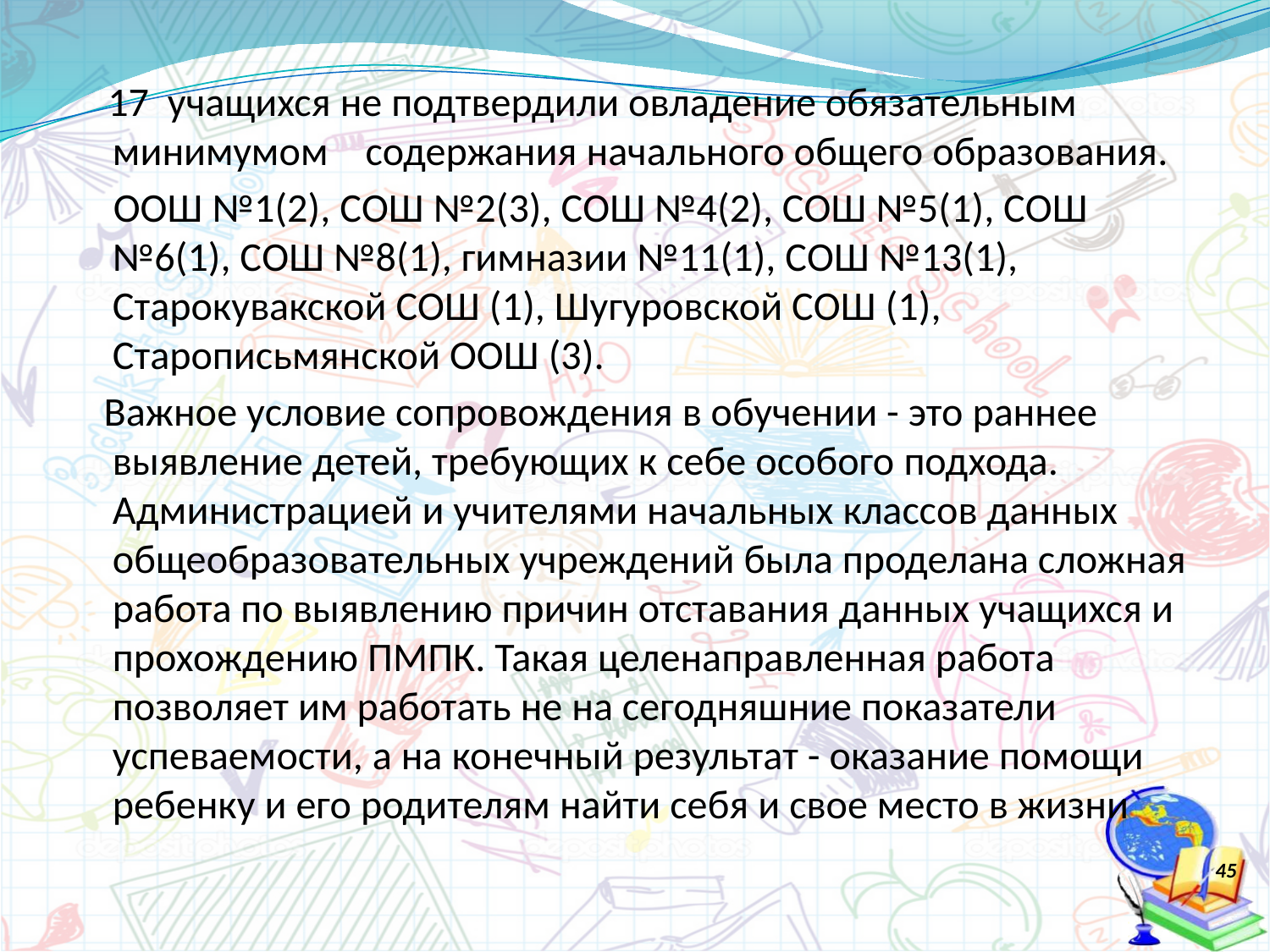

17  учащихся не подтвердили овладение обязательным минимумом    содержания начального общего образования.
    ООШ №1(2), СОШ №2(3), СОШ №4(2), СОШ №5(1), СОШ №6(1), СОШ №8(1), гимназии №11(1), СОШ №13(1), Старокувакской СОШ (1), Шугуровской СОШ (1), Старописьмянской ООШ (3).
   Важное условие сопровождения в обучении - это раннее выявление детей, требующих к себе особого подхода. Администрацией и учителями начальных классов данных общеобразовательных учреждений была проделана сложная работа по выявлению причин отставания данных учащихся и прохождению ПМПК. Такая целенаправленная работа  позволяет им работать не на сегодняшние показатели успеваемости, а на конечный результат - оказание помощи ребенку и его родителям найти себя и свое место в жизни
#
45